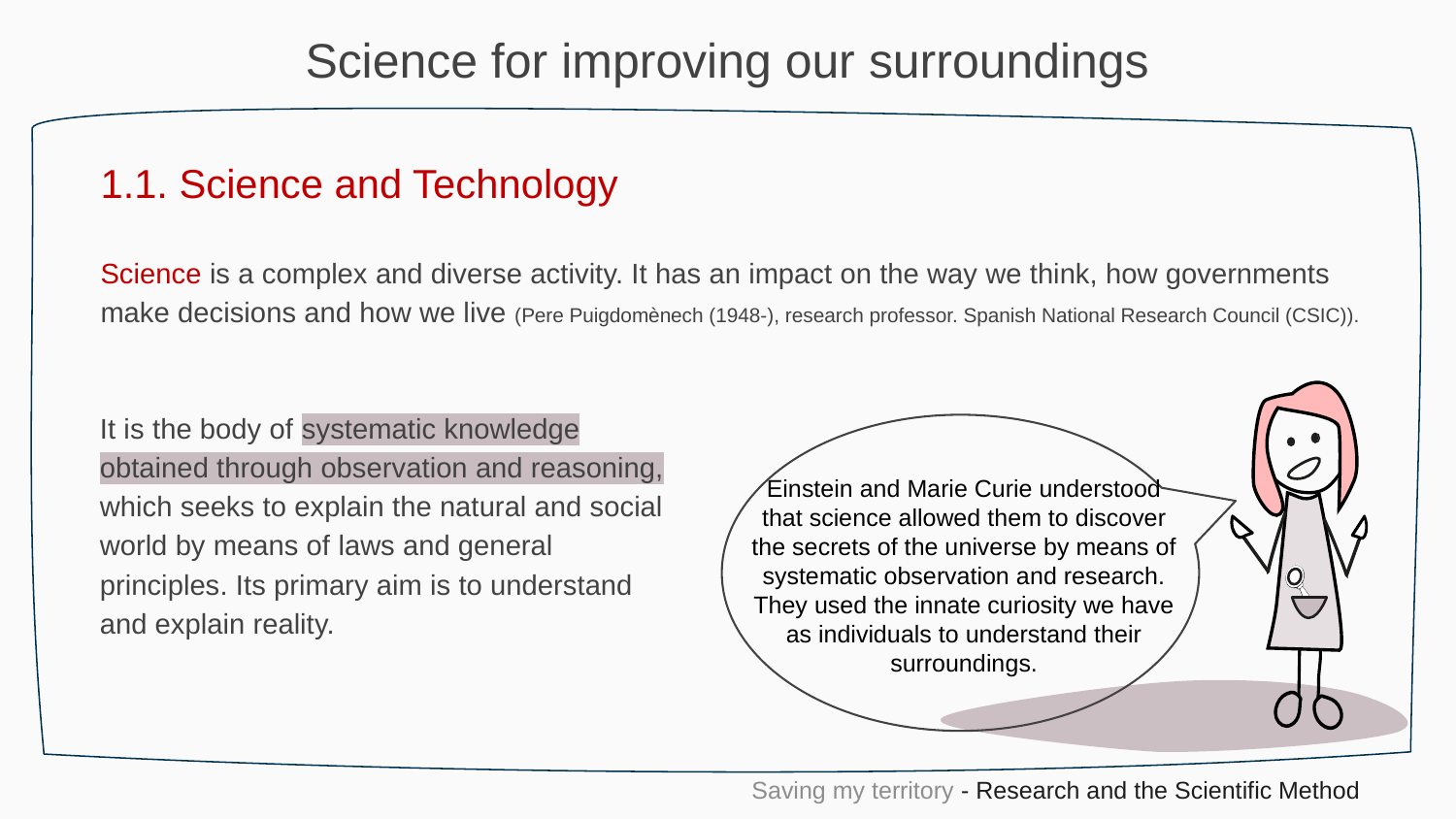

Science for improving our surroundings

1.1. Science and Technology
Science is a complex and diverse activity. It has an impact on the way we think, how governments make decisions and how we live (Pere Puigdomènech (1948-), research professor. Spanish National Research Council (CSIC)).

It is the body of systematic knowledge obtained through observation and reasoning, which seeks to explain the natural and social world by means of laws and general principles. Its primary aim is to understand and explain reality.

Einstein and Marie Curie understood that science allowed them to discover the secrets of the universe by means of systematic observation and research. They used the innate curiosity we have as individuals to understand their surroundings.

Saving my territory - Research and the Scientific Method